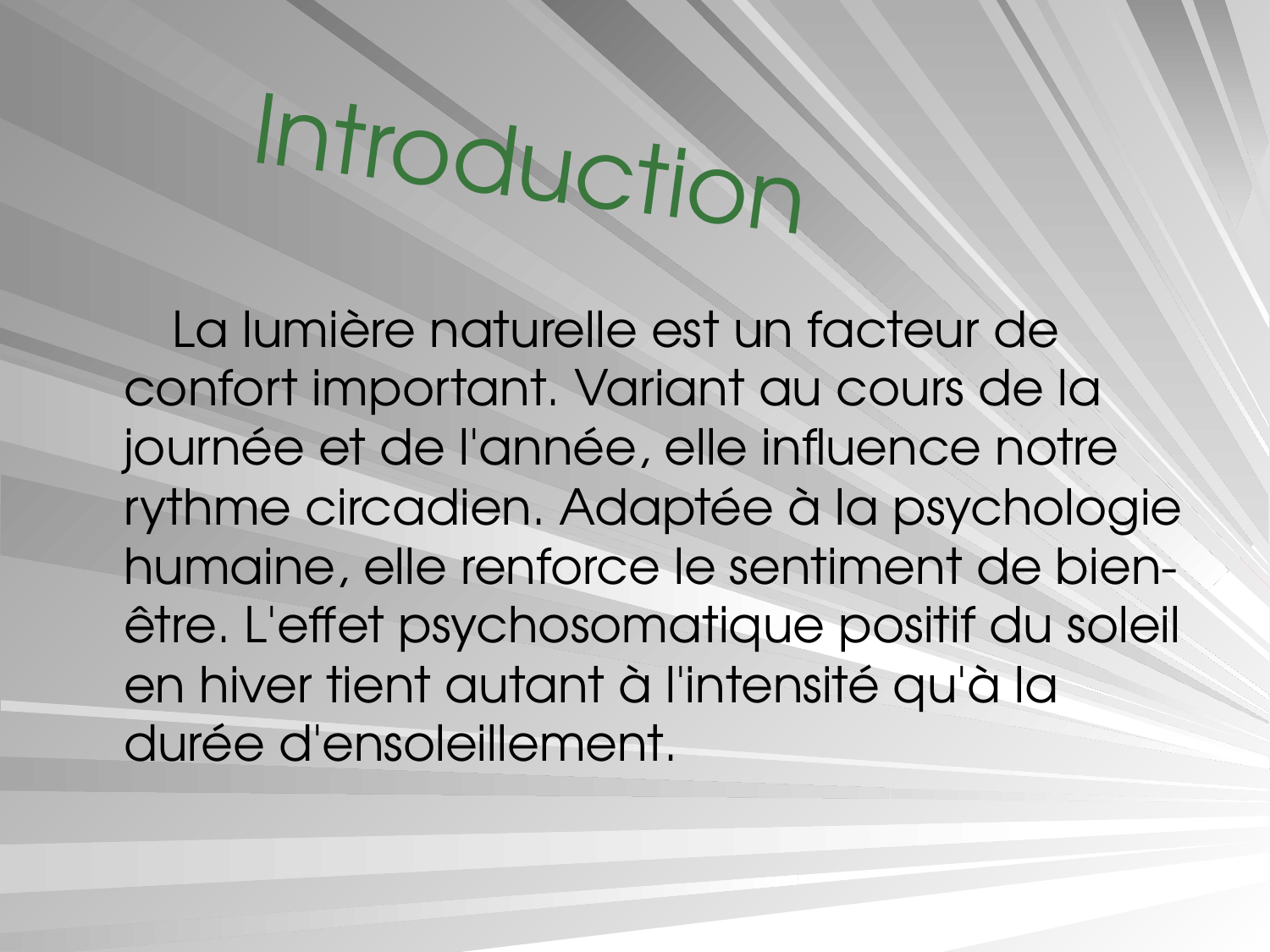

Introduction

       La lumière naturelle est un facteur de confort important. Variant au cours de la journée et de l'année, elle influence notre rythme circadien. Adaptée à la psychologie humaine, elle renforce le sentiment de bien-être. L'effet psychosomatique positif du soleil en hiver tient autant à l'intensité qu'à la durée d'ensoleillement.